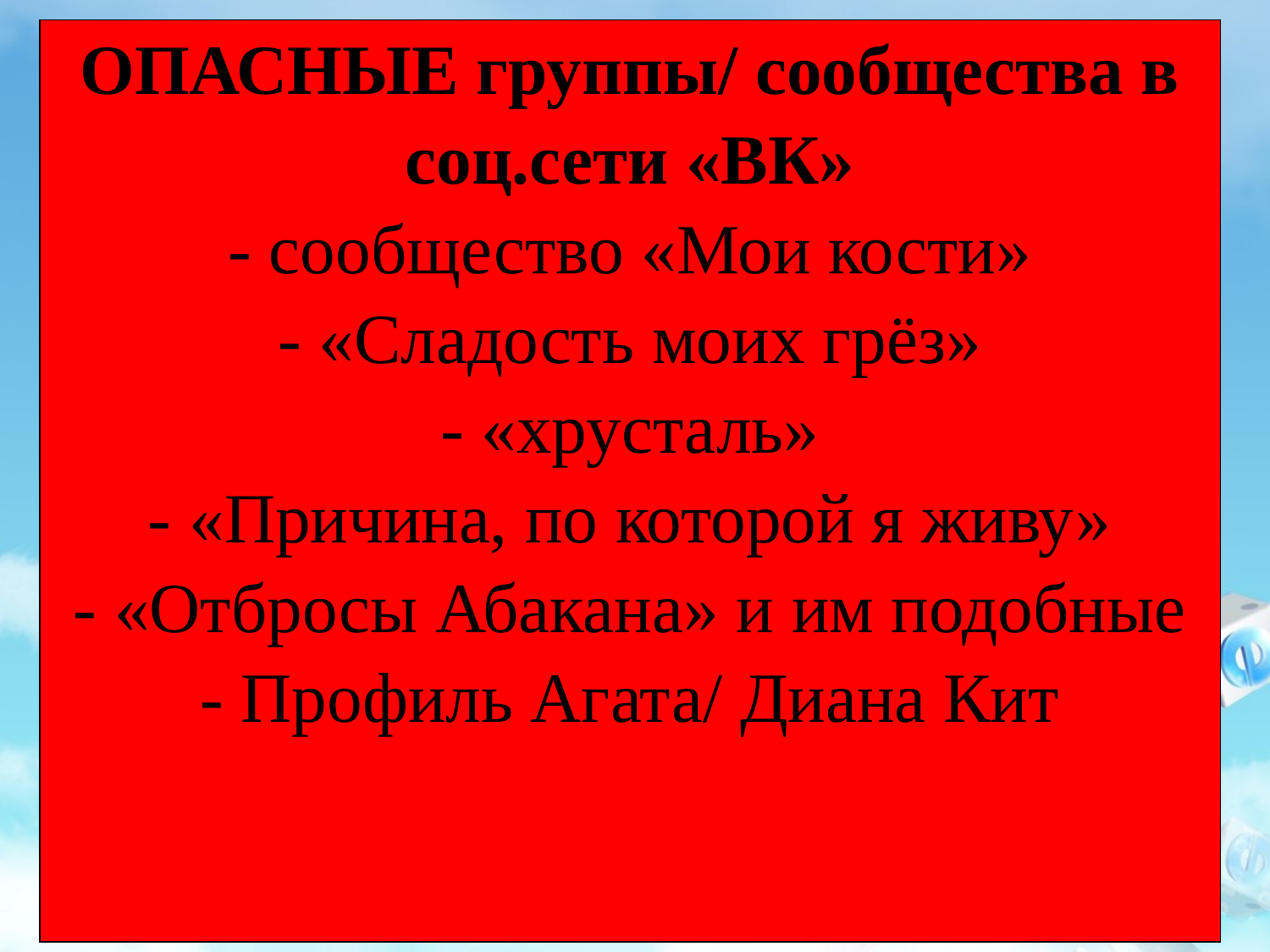

| ОПАСНЫЕ группы/ сообщества в соц.сети «ВК» - сообщество «Мои кости» - «Сладость моих грёз» - «хрусталь» - «Причина, по которой я живу» - «Отбросы Абакана» и им подобные - Профиль Агата/ Диана Кит |
| --- |